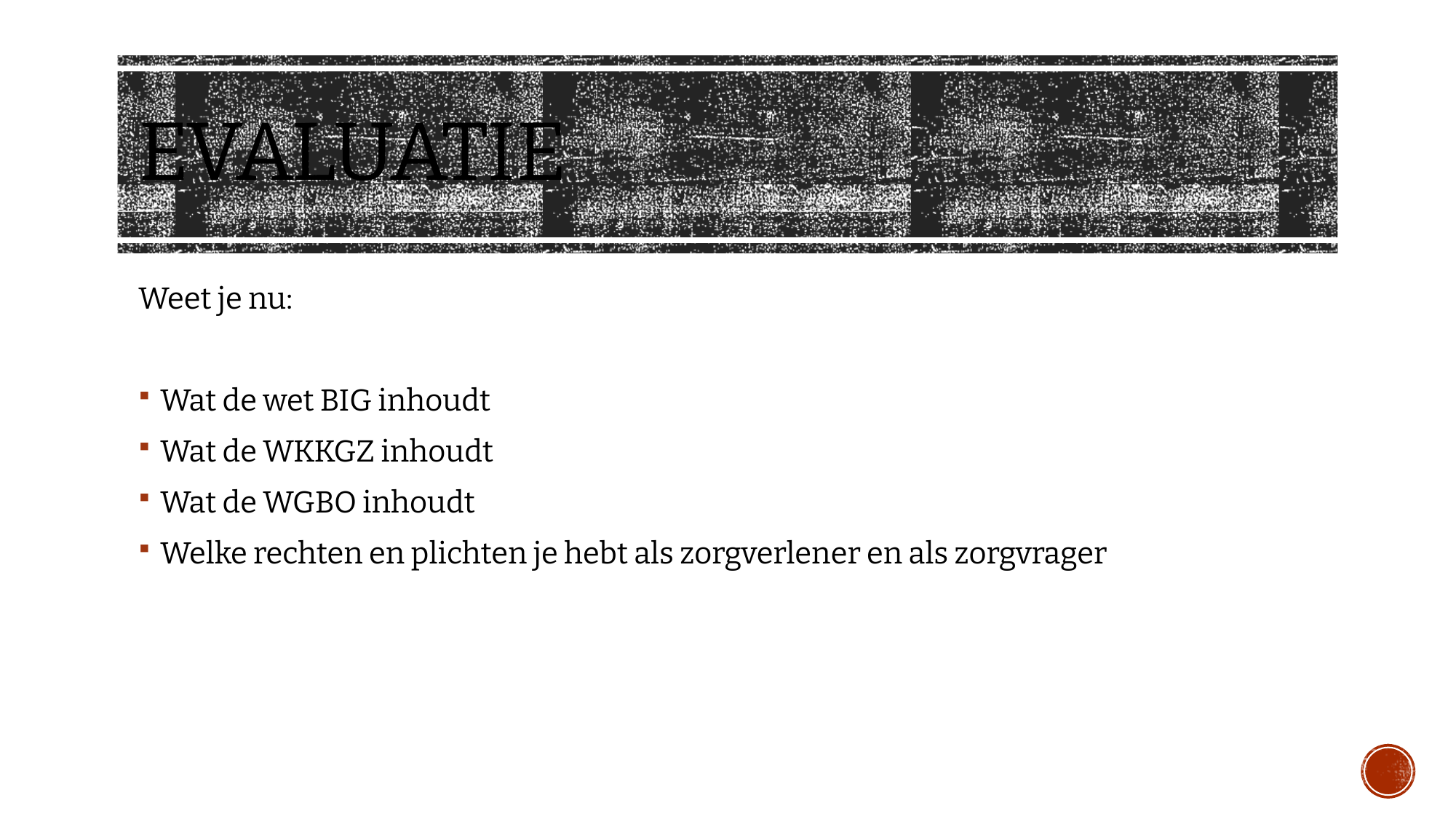

# Evaluatie

Weet je nu:

Wat de wet BIG inhoudt
Wat de WKKGZ inhoudt
Wat de WGBO inhoudt
Welke rechten en plichten je hebt als zorgverlener en als zorgvrager